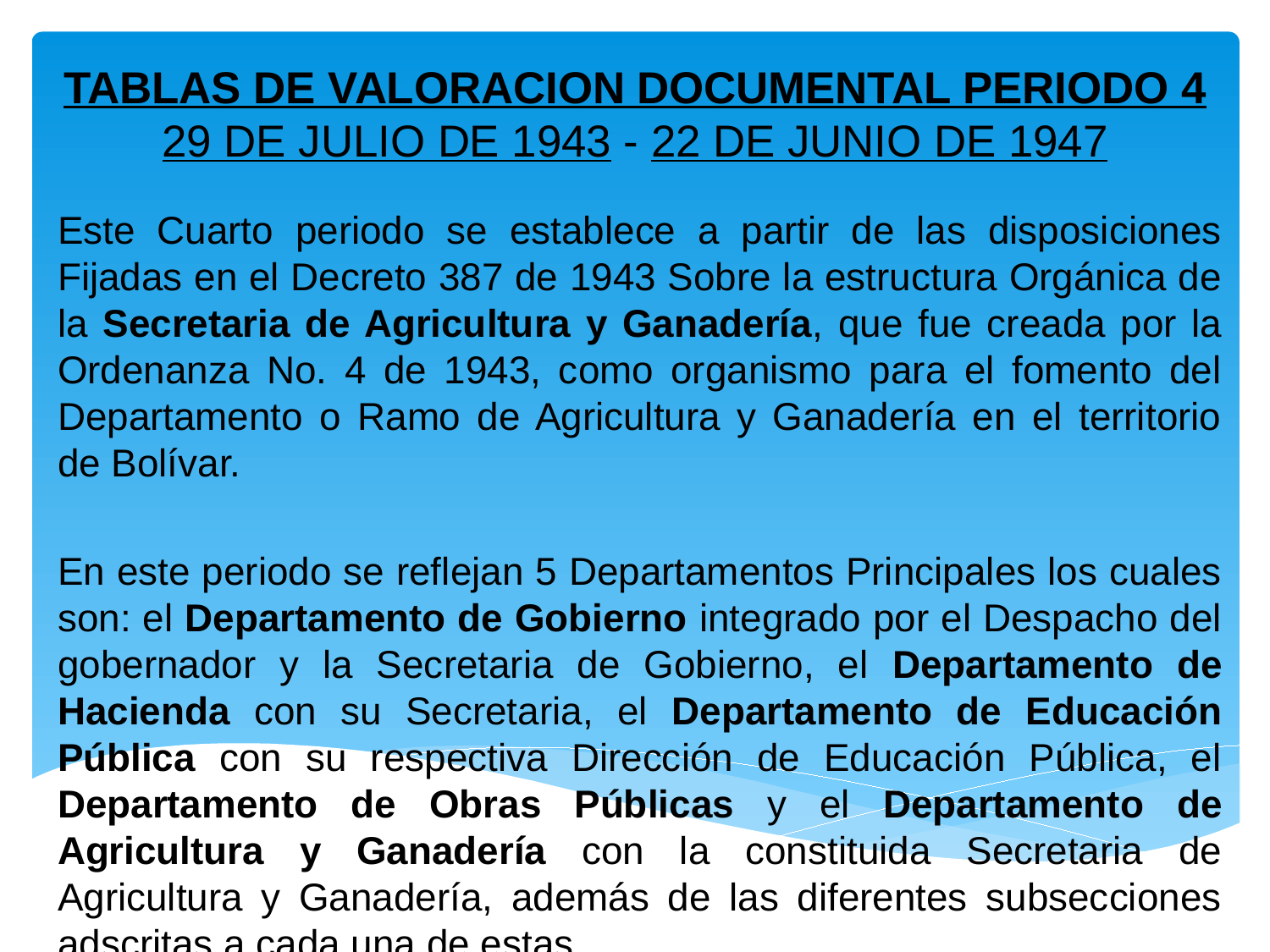

# TABLAS DE VALORACION DOCUMENTAL PERIODO 4 29 DE JULIO DE 1943 - 22 DE JUNIO DE 1947

Este Cuarto periodo se establece a partir de las disposiciones Fijadas en el Decreto 387 de 1943 Sobre la estructura Orgánica de la Secretaria de Agricultura y Ganadería, que fue creada por la Ordenanza No. 4 de 1943, como organismo para el fomento del Departamento o Ramo de Agricultura y Ganadería en el territorio de Bolívar.

En este periodo se reflejan 5 Departamentos Principales los cuales son: el Departamento de Gobierno integrado por el Despacho del gobernador y la Secretaria de Gobierno, el Departamento de Hacienda con su Secretaria, el Departamento de Educación Pública con su respectiva Dirección de Educación Pública, el Departamento de Obras Públicas y el Departamento de Agricultura y Ganadería con la constituida Secretaria de Agricultura y Ganadería, además de las diferentes subsecciones adscritas a cada una de estas.